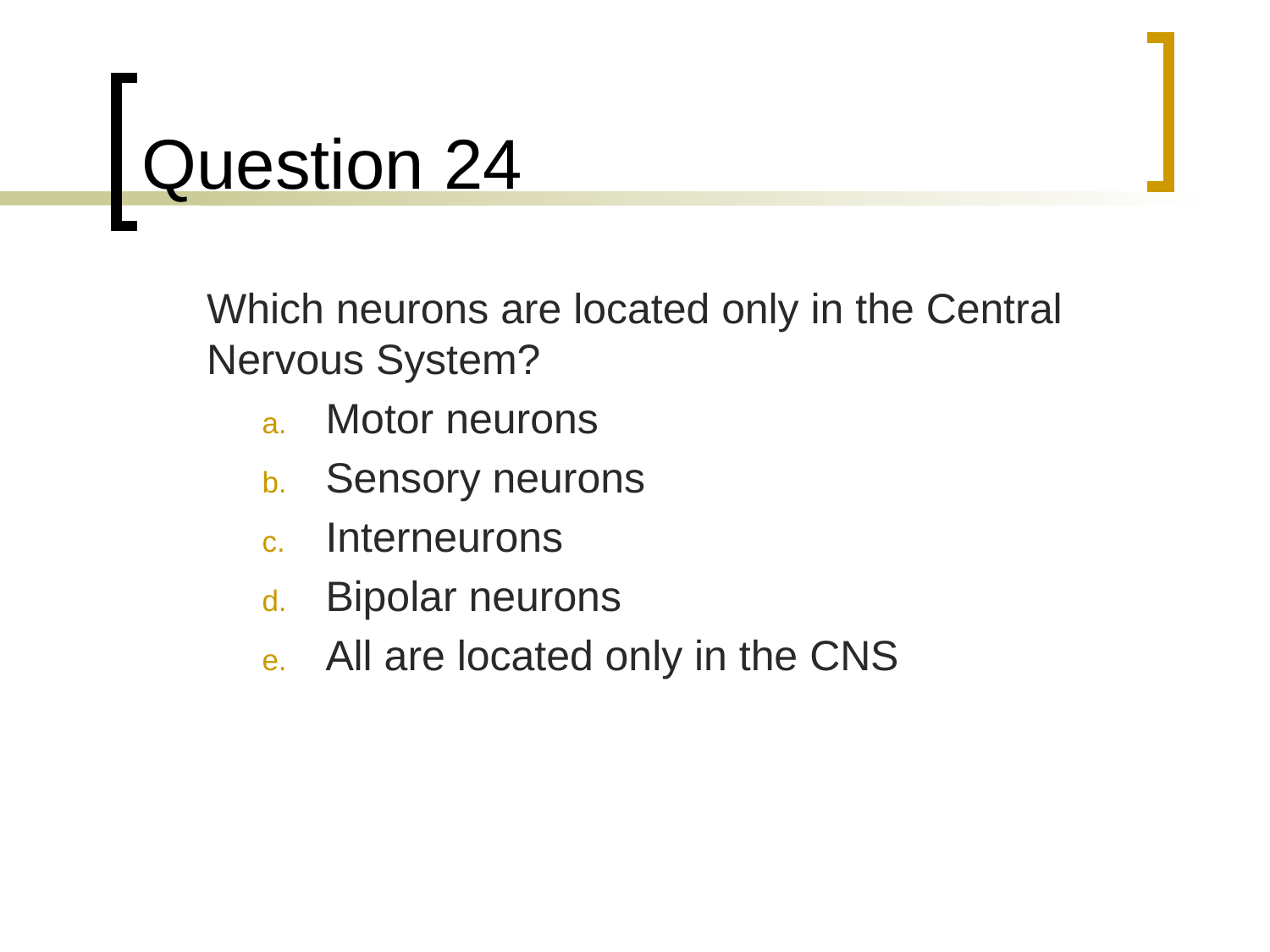

# Question 24
	Which neurons are located only in the Central Nervous System?
Motor neurons
Sensory neurons
Interneurons
Bipolar neurons
All are located only in the CNS